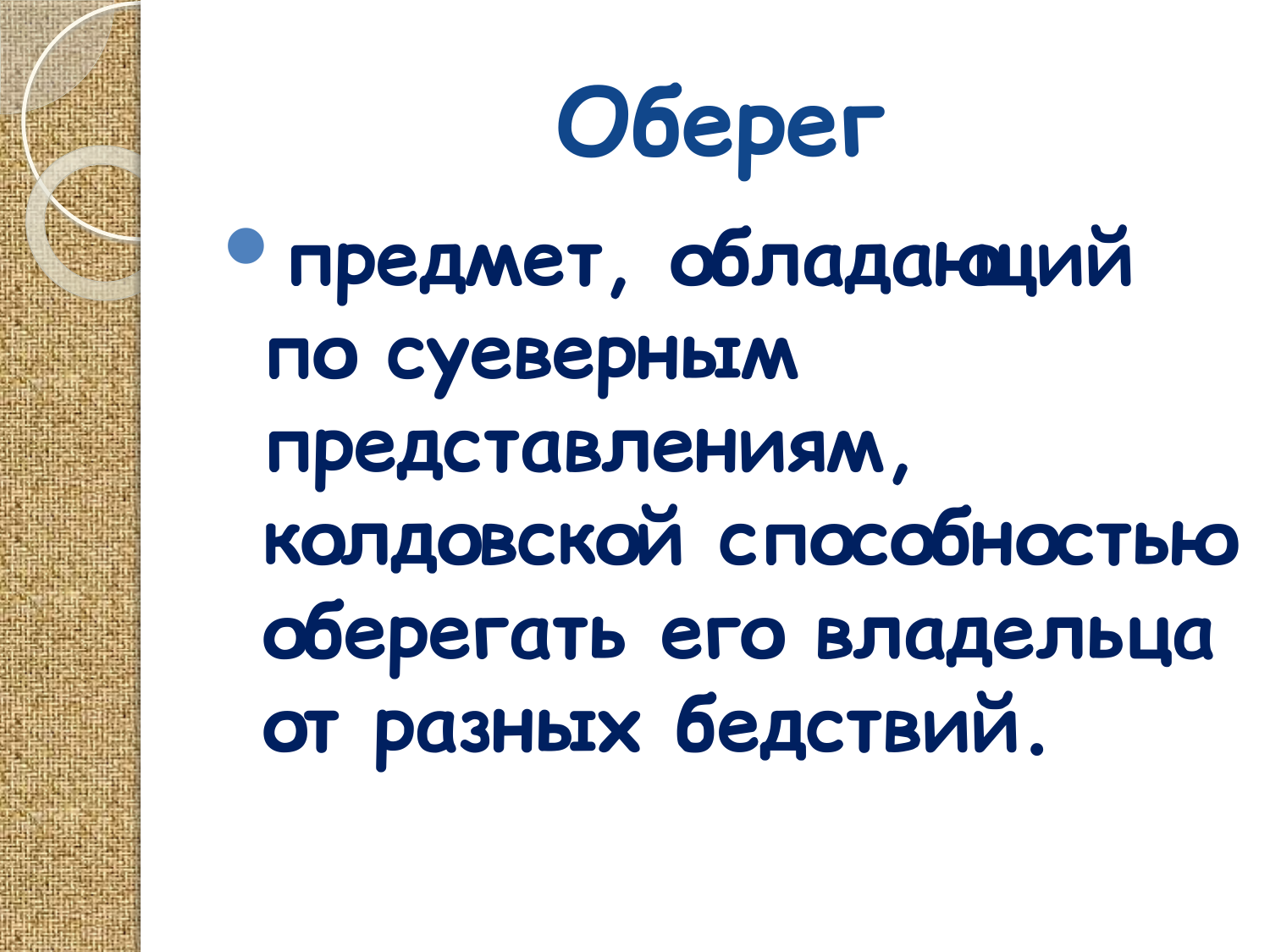

# Оберег
предмет, обладающий по суеверным представлениям, колдовской способностью оберегать его владельца от разных бедствий.